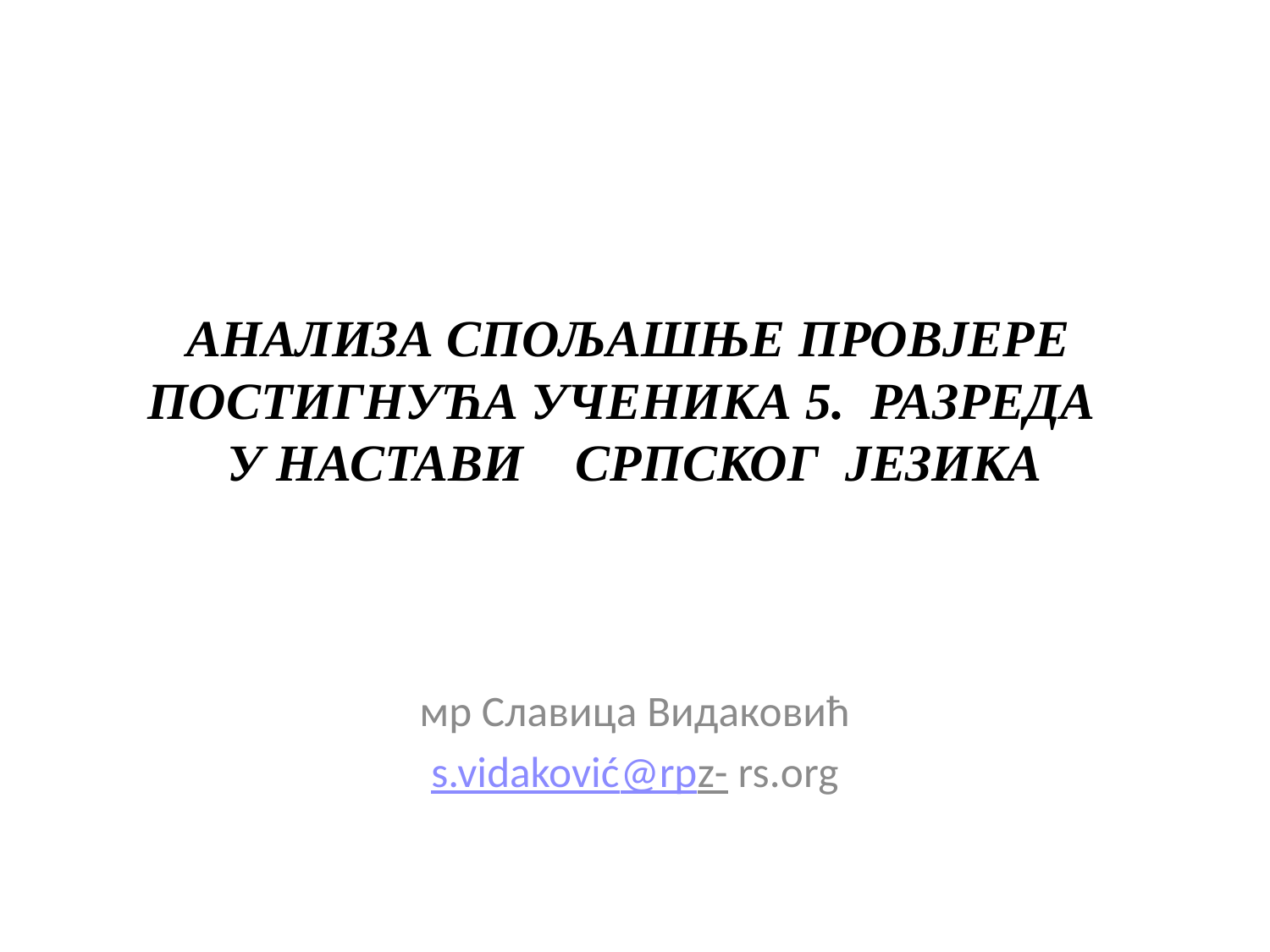

# АНАЛИЗА СПОЉАШЊЕ ПРОВЈЕРЕ ПОСТИГНУЋА УЧЕНИКА 5.  РАЗРЕДА У НАСТАВИ    СРПСКОГ  ЈЕЗИКА
мр Славица Видаковић
s.vidaković@rpz- rs.org